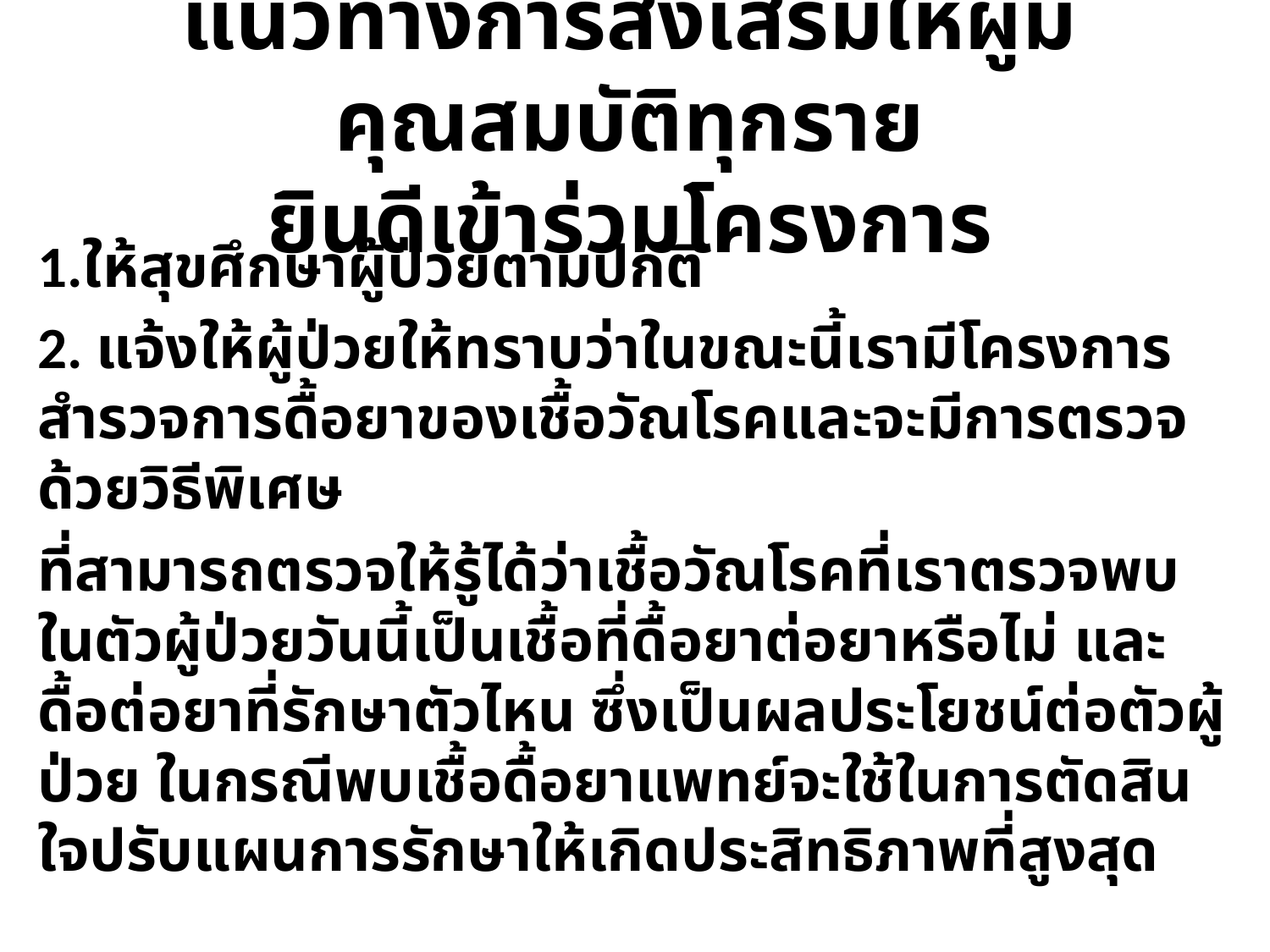

# แนวทางการส่งเสริมให้ผู้มีคุณสมบัติทุกราย ยินดีเข้าร่วมโครงการ
1.ให้สุขศึกษาผู้ป่วยตามปกติ
2. แจ้งให้ผู้ป่วยให้ทราบว่าในขณะนี้เรามีโครงการสำรวจการดื้อยาของเชื้อวัณโรคและจะมีการตรวจด้วยวิธีพิเศษ
ที่สามารถตรวจให้รู้ได้ว่าเชื้อวัณโรคที่เราตรวจพบในตัวผู้ป่วยวันนี้เป็นเชื้อที่ดื้อยาต่อยาหรือไม่ และดื้อต่อยาที่รักษาตัวไหน ซึ่งเป็นผลประโยชน์ต่อตัวผู้ป่วย ในกรณีพบเชื้อดื้อยาแพทย์จะใช้ในการตัดสินใจปรับแผนการรักษาให้เกิดประสิทธิภาพที่สูงสุด